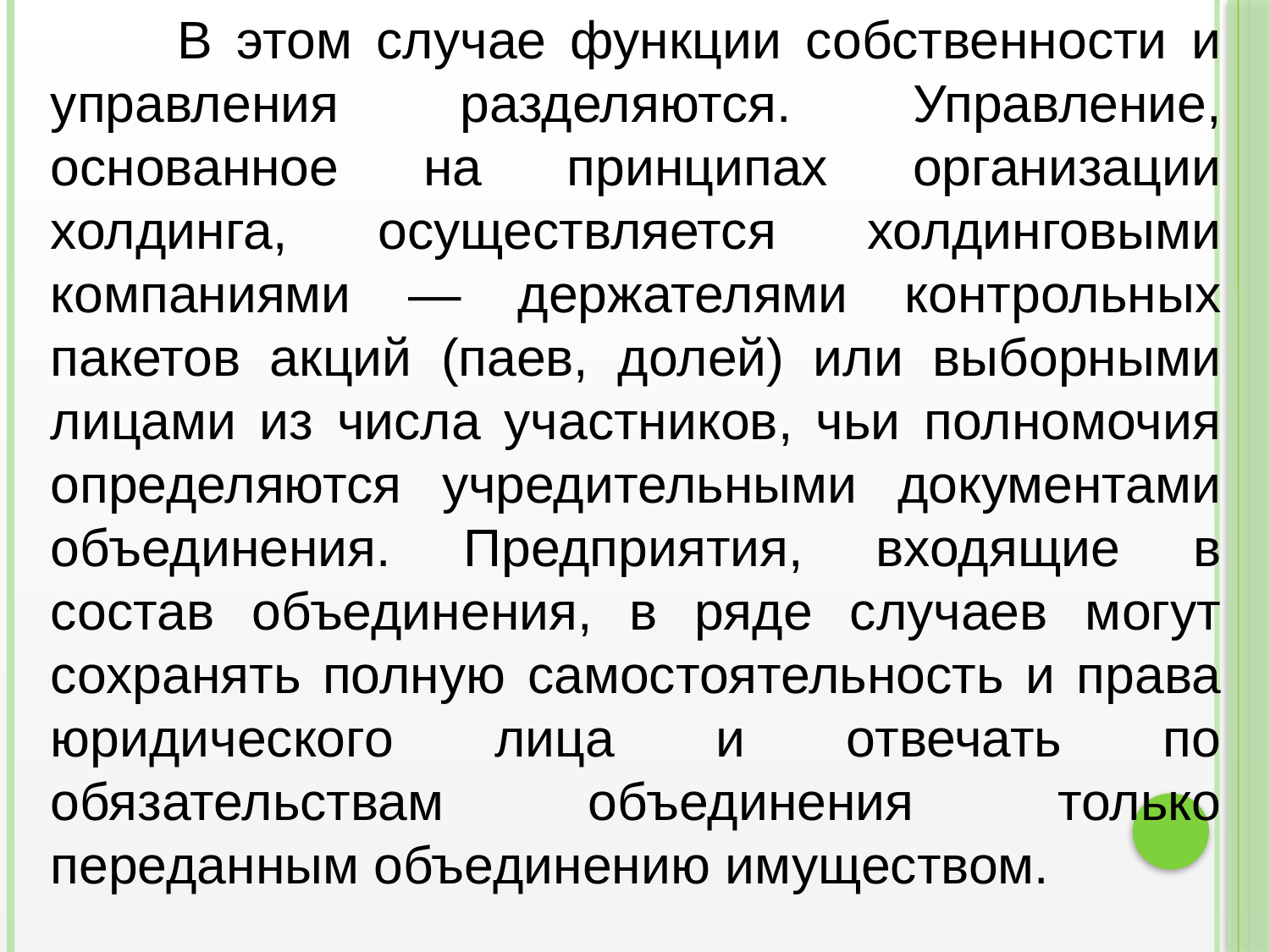

В этом случае функции собственности и управления разделяются. Управление, основанное на принципах организации холдинга, осуществляется холдинговыми компаниями — держателями контрольных пакетов акций (паев, долей) или выборными лицами из числа участников, чьи полномочия определяются учредительными документами объединения. Предприятия, входящие в состав объединения, в ряде случаев могут сохранять полную самостоятельность и права юридического лица и отвечать по обязательствам объединения только переданным объединению имуществом.